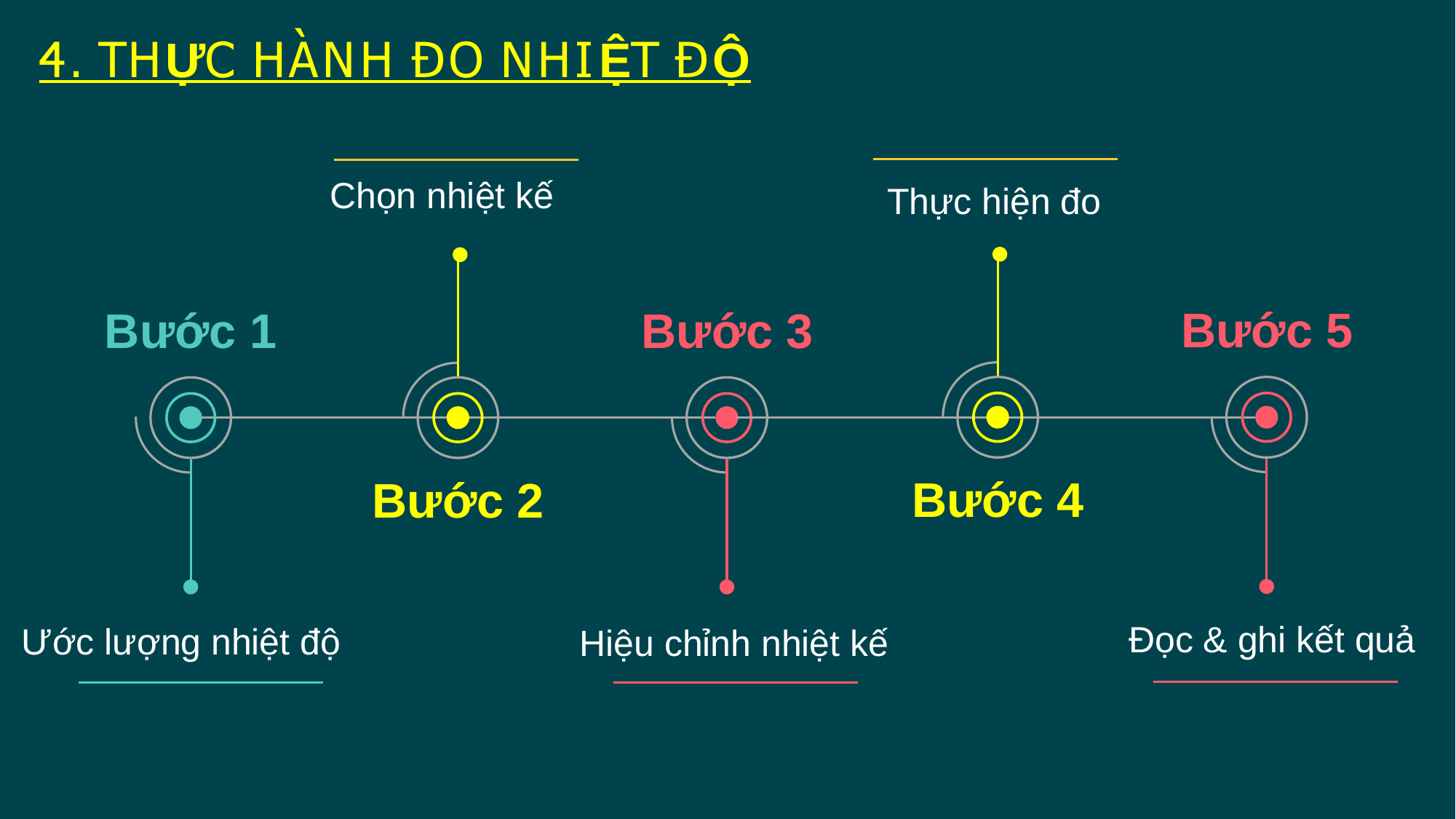

4. THỰC HÀNH ĐO NHIỆT ĐỘ
Chọn nhiệt kế
Thực hiện đo

Bước 5
Bước 1
Bước 3

Bước 4
Bước 2

Đọc & ghi kết quả
Ước lượng nhiệt độ
Hiệu chỉnh nhiệt kế